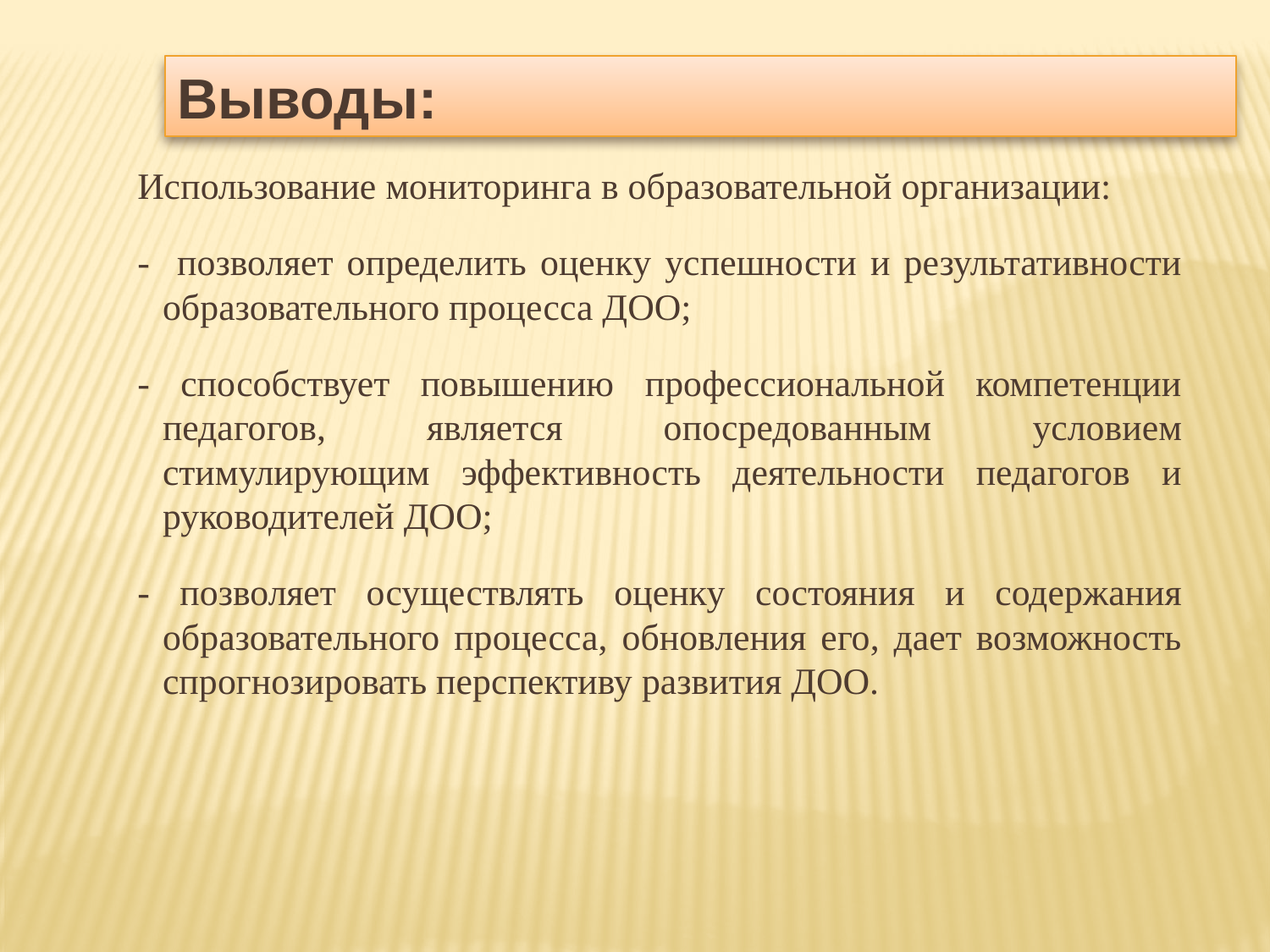

Выводы:
Использование мониторинга в образовательной организации:
-  позволяет определить оценку успешности и результативности образовательного процесса ДОО;
- способствует повышению профессиональной компетенции педагогов, является опосредованным условием стимулирующим эффективность деятельности педагогов и руководителей ДОО;
- позволяет осуществлять оценку состояния и содержания образовательного процесса, обновления его, дает возможность спрогнозировать перспективу развития ДОО.